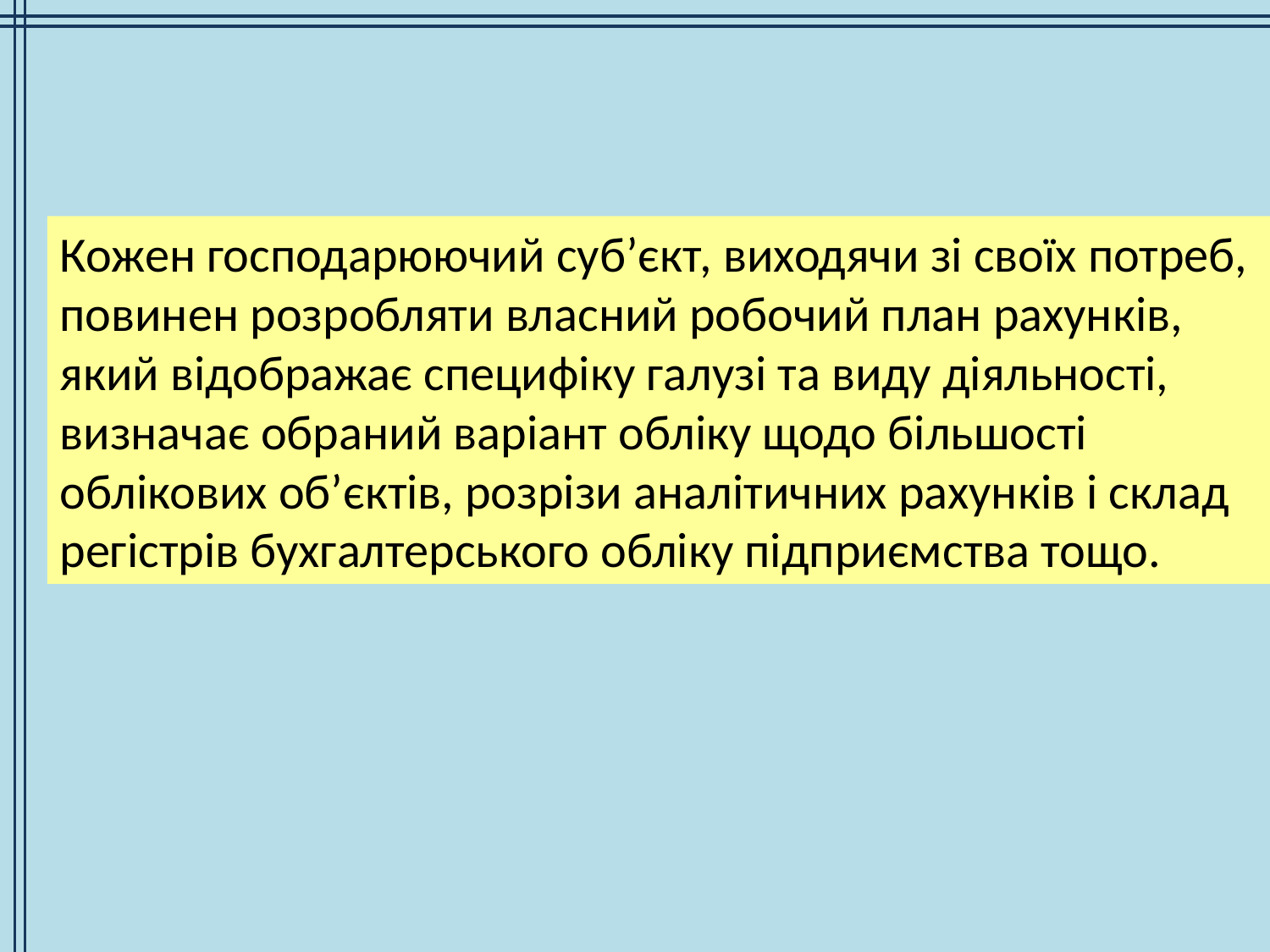

Кожен господарюючий суб’єкт, виходячи зі своїх потреб, повинен розробляти власний робочий план рахунків, який відображає специфіку галузі та виду діяльності, визначає обраний варіант обліку щодо більшості облікових об’єктів, розрізи аналітичних рахунків і склад регістрів бухгалтерського обліку підприємства тощо.